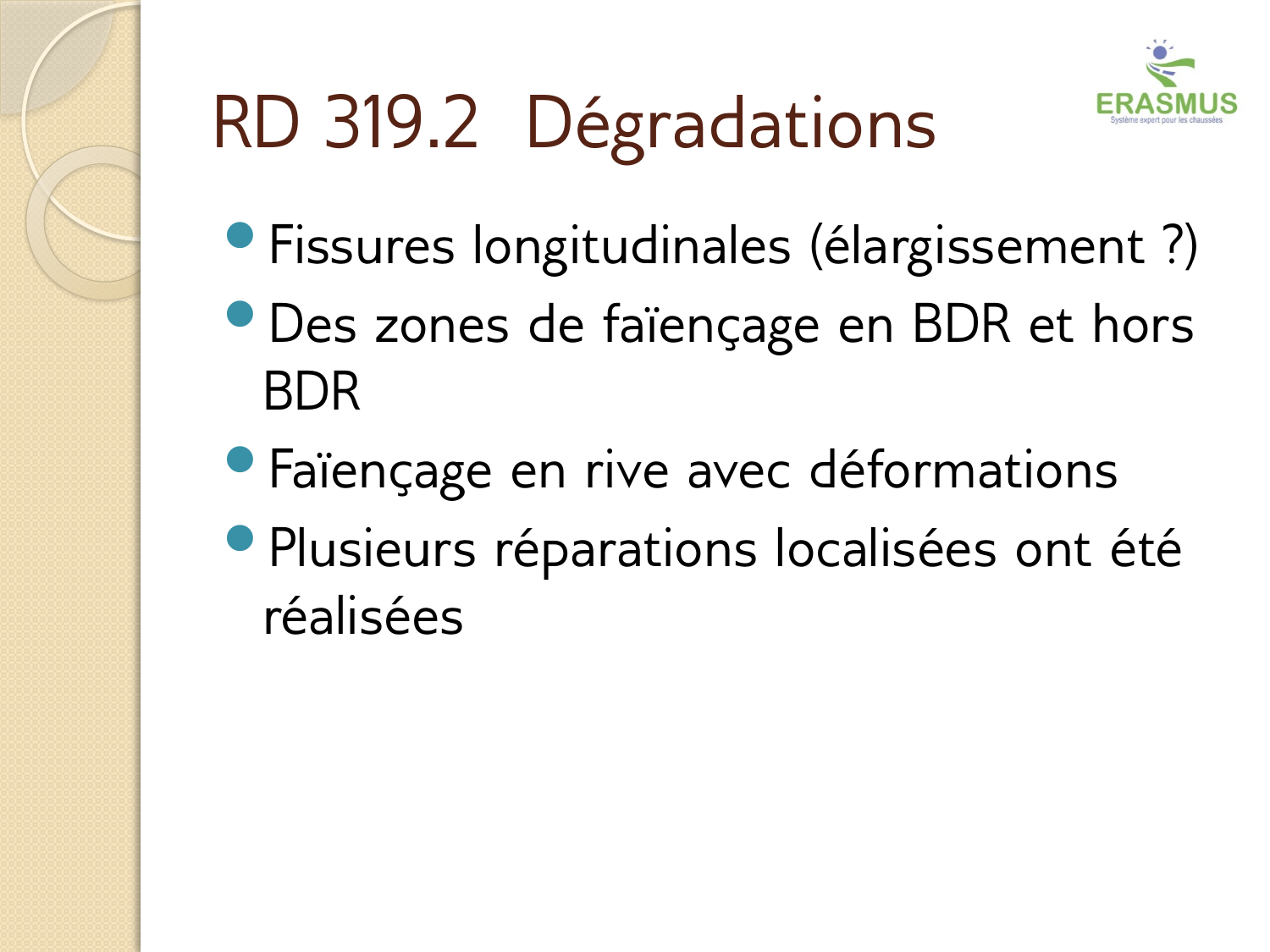

# RD 319.2  Dégradations
Fissures longitudinales (élargissement ?)
Des zones de faïençage en BDR et hors BDR
Faïençage en rive avec déformations
Plusieurs réparations localisées ont été réalisées